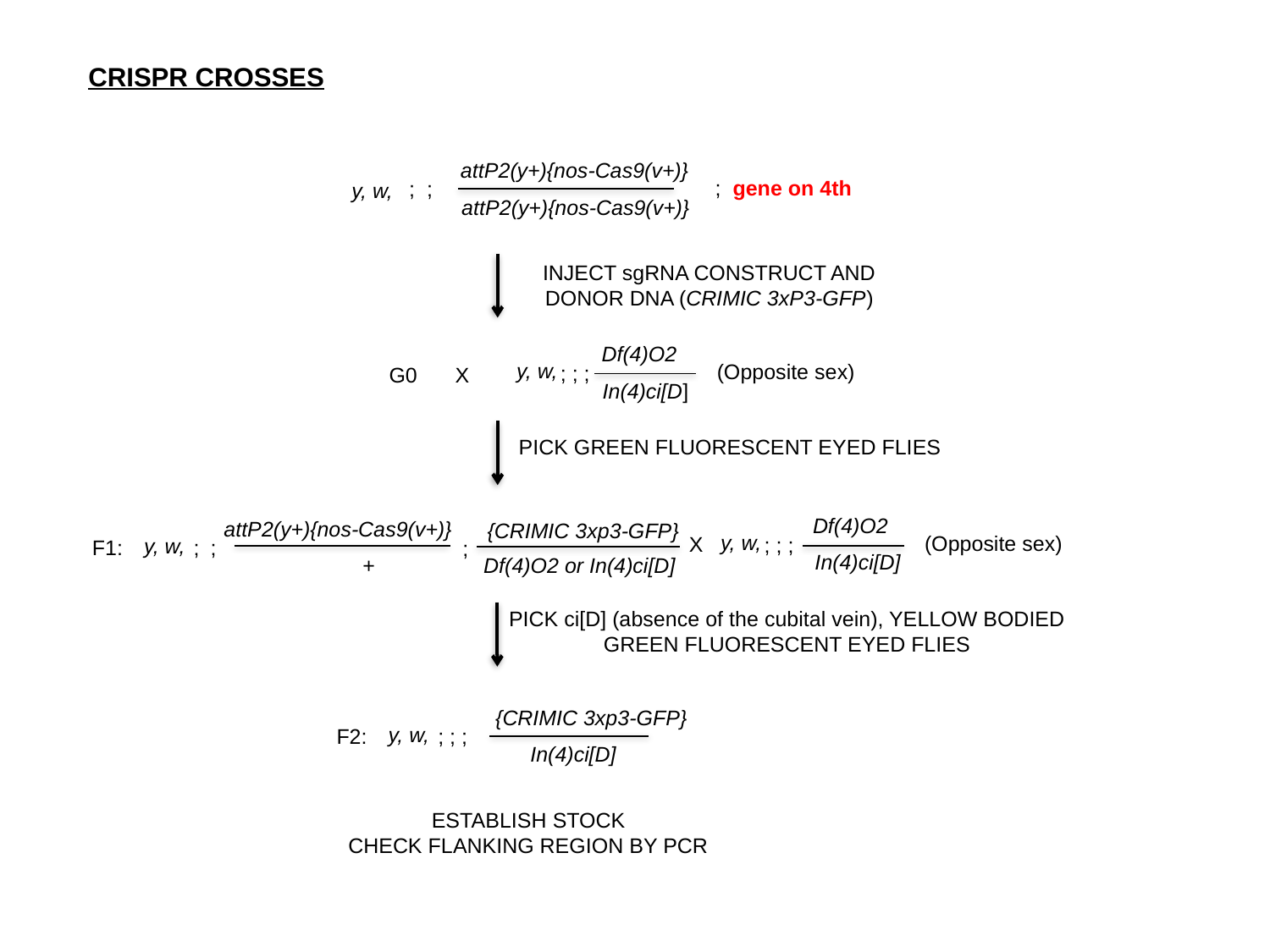

CRISPR CROSSES
attP2(y+){nos-Cas9(v+)}
;  gene on 4th
;  ;
y, w,
attP2(y+){nos-Cas9(v+)}
INJECT sgRNA CONSTRUCT AND
DONOR DNA (CRIMIC 3xP3-GFP)
Df(4)O2
y, w,
(Opposite sex)
; ; ;
G0
X
 In(4)ci[D]
PICK GREEN FLUORESCENT EYED FLIES
Df(4)O2
attP2(y+){nos-Cas9(v+)}
   {CRIMIC 3xp3-GFP}
y, w,
(Opposite sex)
X
; ; ;
y, w,
;
F1:
;
;
 In(4)ci[D]
 Df(4)O2 or In(4)ci[D]
+
PICK ci[D] (absence of the cubital vein), YELLOW BODIED
GREEN FLUORESCENT EYED FLIES
   {CRIMIC 3xp3-GFP}
y, w,
; ; ;
F2:
In(4)ci[D]
ESTABLISH STOCK
CHECK FLANKING REGION BY PCR